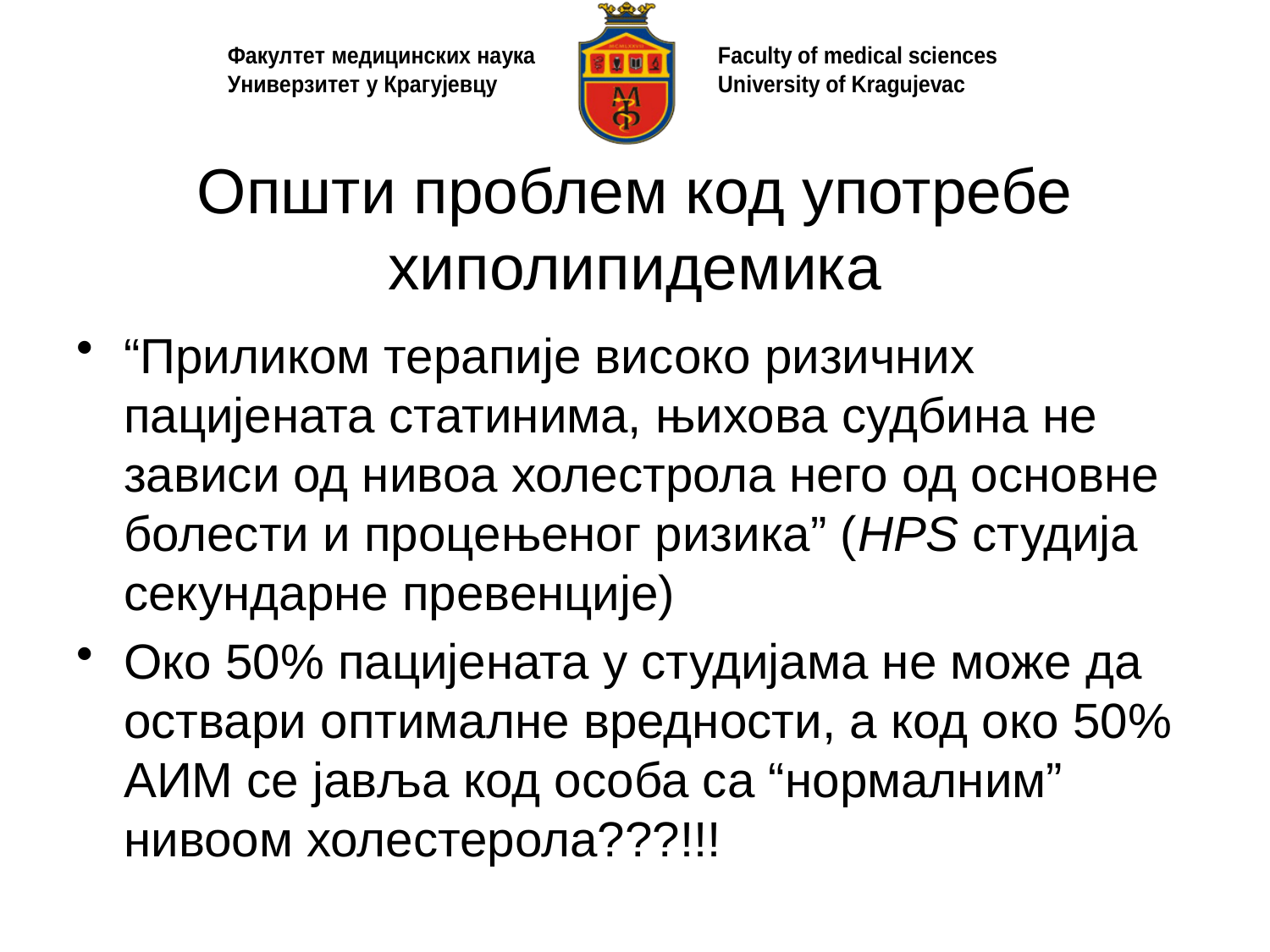

# Општи проблем код употребе хиполипидемика
“Приликом терапије високо ризичних пацијената статинима, њихова судбина не зависи од нивоа холестрола него од основне болести и процењеног ризика” (HPS студија секундарне превенције)
Око 50% пацијената у студијама не може да оствари оптималне вредности, а код око 50% АИМ се јавља код особа са “нормалним” нивоом холестерола???!!!